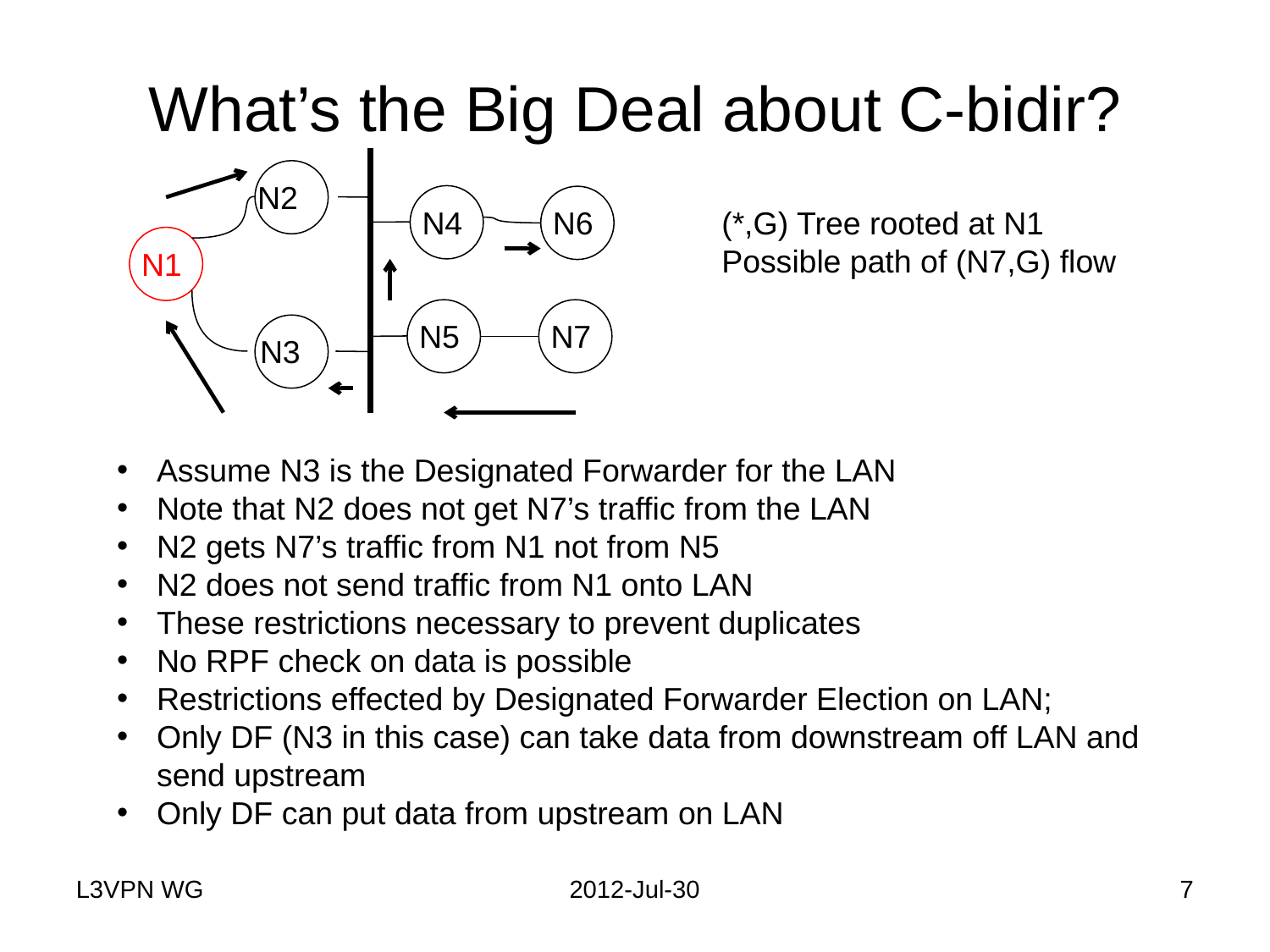

# What’s the Big Deal about C-bidir?

N2

N4

N6
(*,G) Tree rooted at N1
Possible path of (N7,G) flow

N1

N5

N7

N3
Assume N3 is the Designated Forwarder for the LAN
Note that N2 does not get N7’s traffic from the LAN
N2 gets N7’s traffic from N1 not from N5
N2 does not send traffic from N1 onto LAN
These restrictions necessary to prevent duplicates
No RPF check on data is possible
Restrictions effected by Designated Forwarder Election on LAN;
Only DF (N3 in this case) can take data from downstream off LAN and send upstream
Only DF can put data from upstream on LAN

L3VPN WG
2012-Jul-30
7